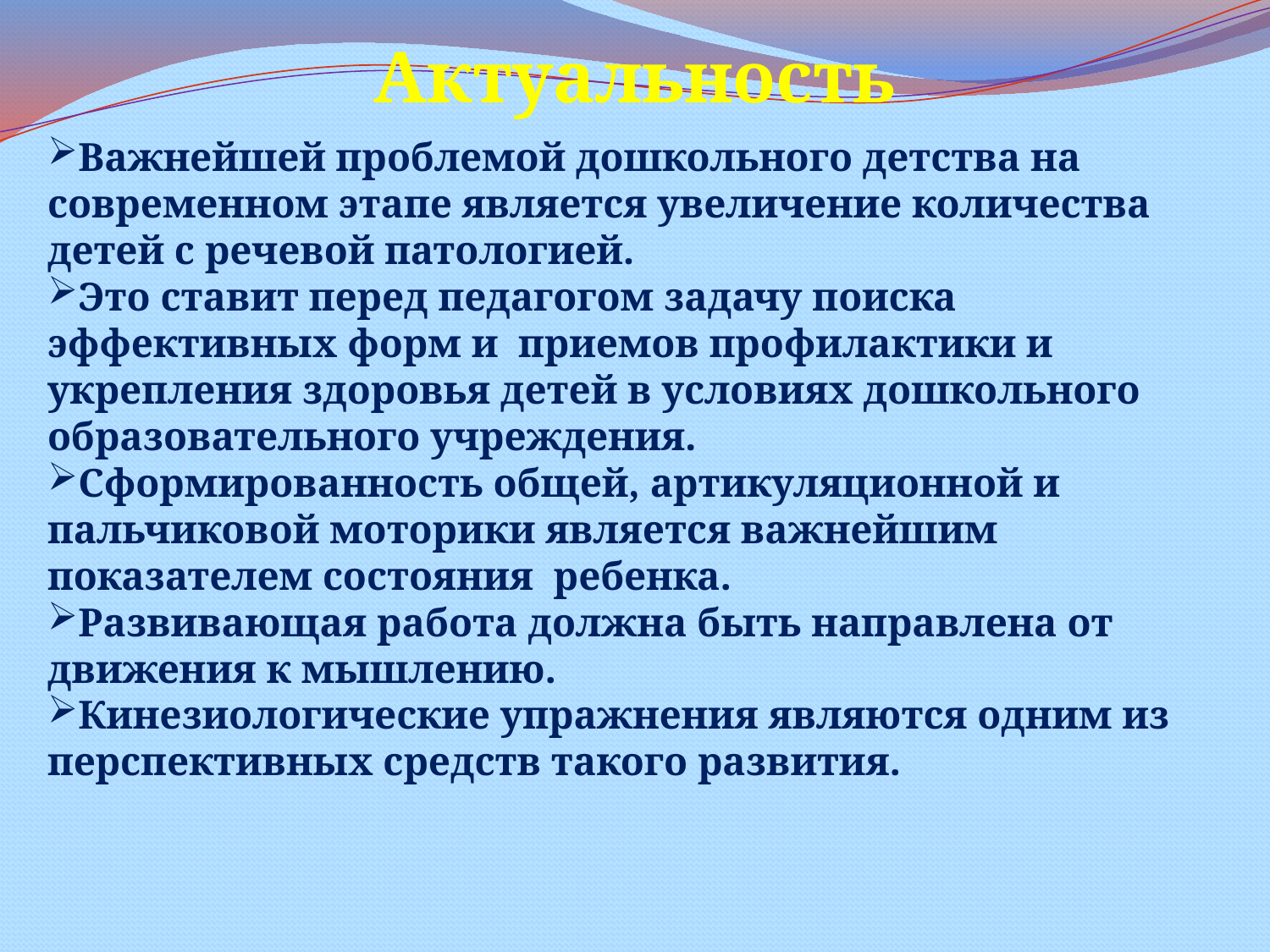

Актуальность

Важнейшей проблемой дошкольного детства на современном этапе является увеличение количества детей с речевой патологией.
Это ставит перед педагогом задачу поиска эффективных форм и  приемов профилактики и укрепления здоровья детей в условиях дошкольного образовательного учреждения.
Сформированность общей, артикуляционной и пальчиковой моторики является важнейшим показателем состояния  ребенка.
Развивающая работа должна быть направлена от движения к мышлению.
Кинезиологические упражнения являются одним из перспективных средств такого развития.